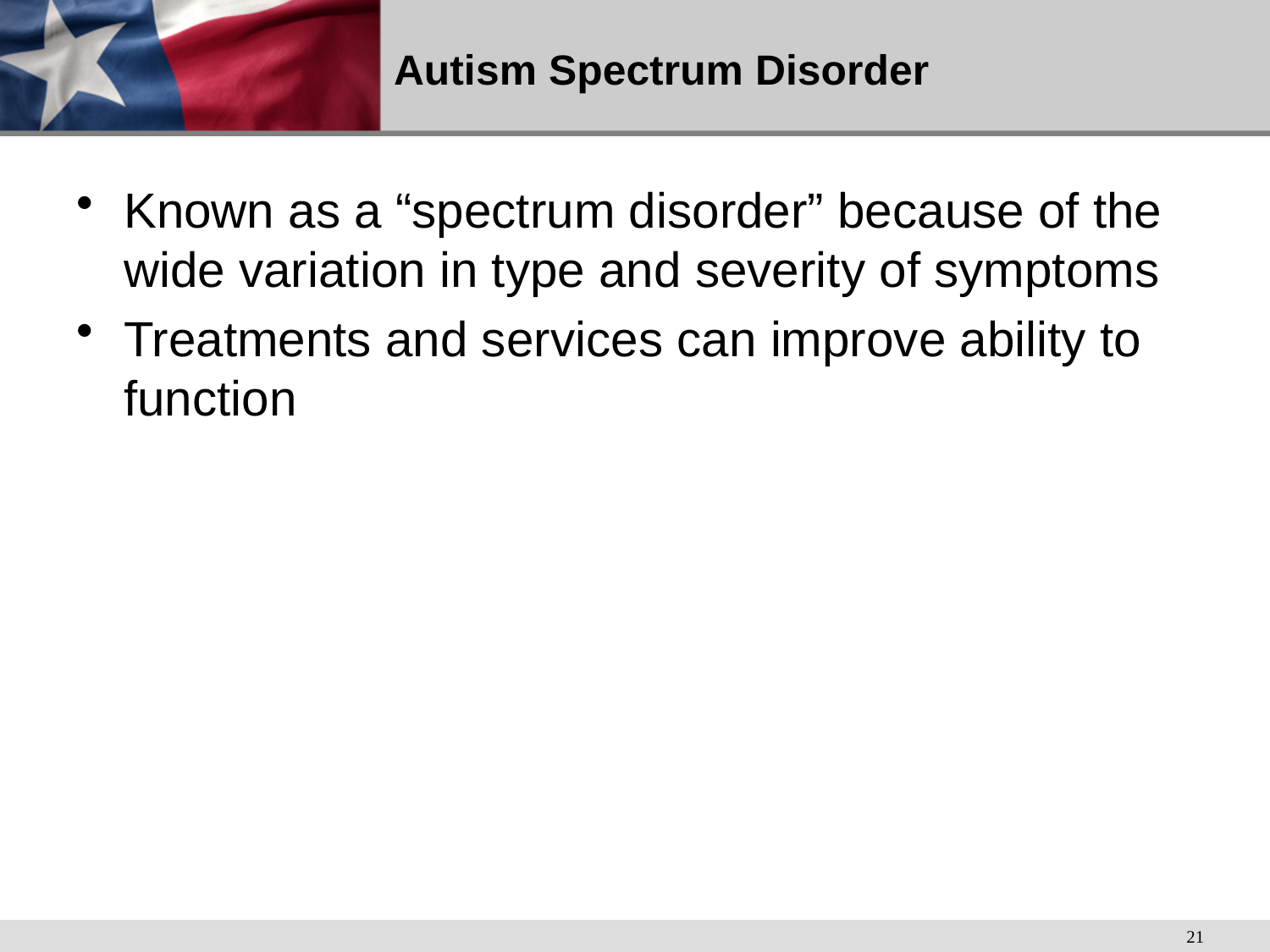

# Autism Spectrum Disorder
Known as a “spectrum disorder” because of the wide variation in type and severity of symptoms
Treatments and services can improve ability to function
21